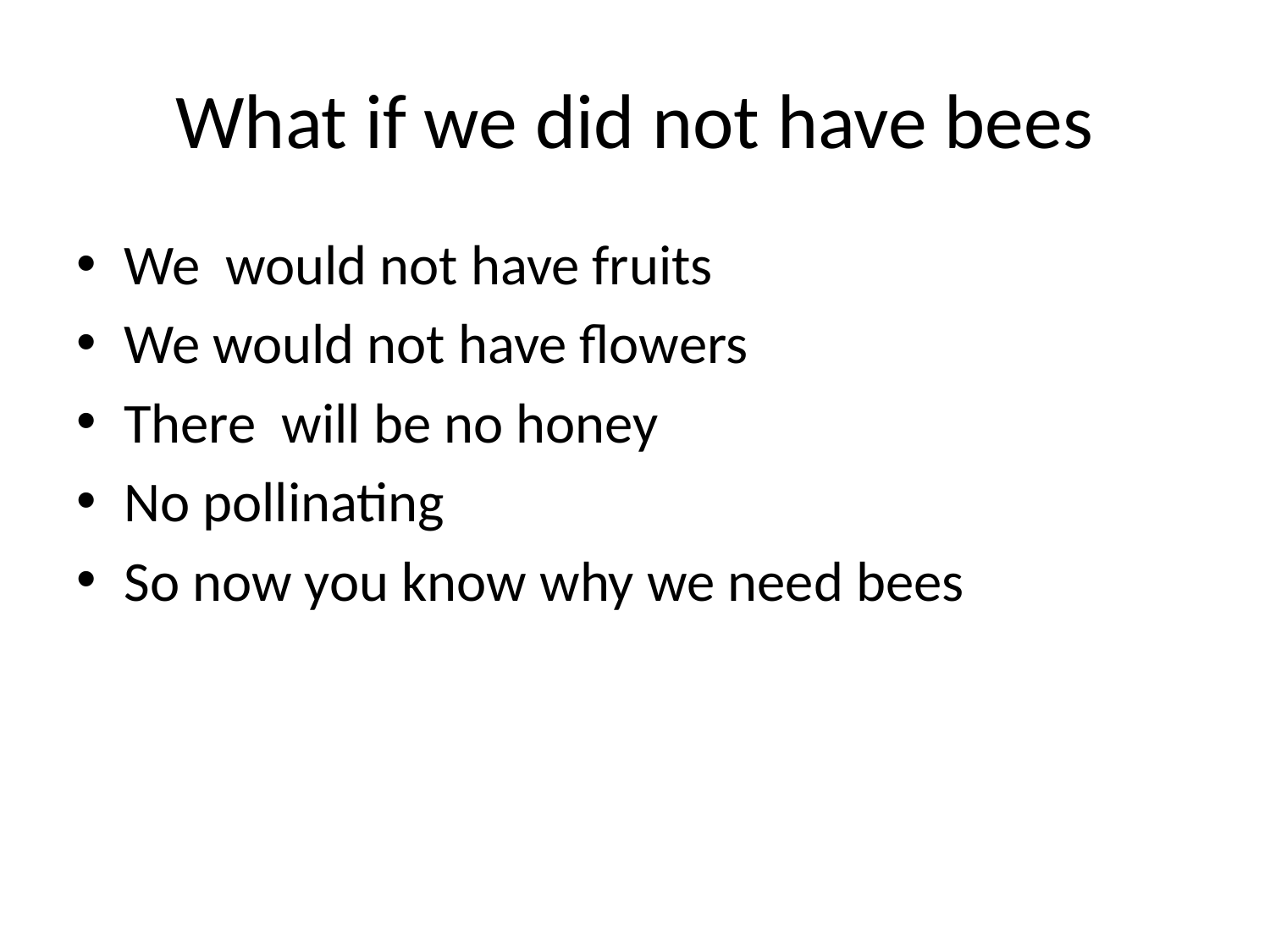

# What if we did not have bees
We  would not have fruits
We would not have flowers
There  will be no honey
No pollinating
So now you know why we need bees